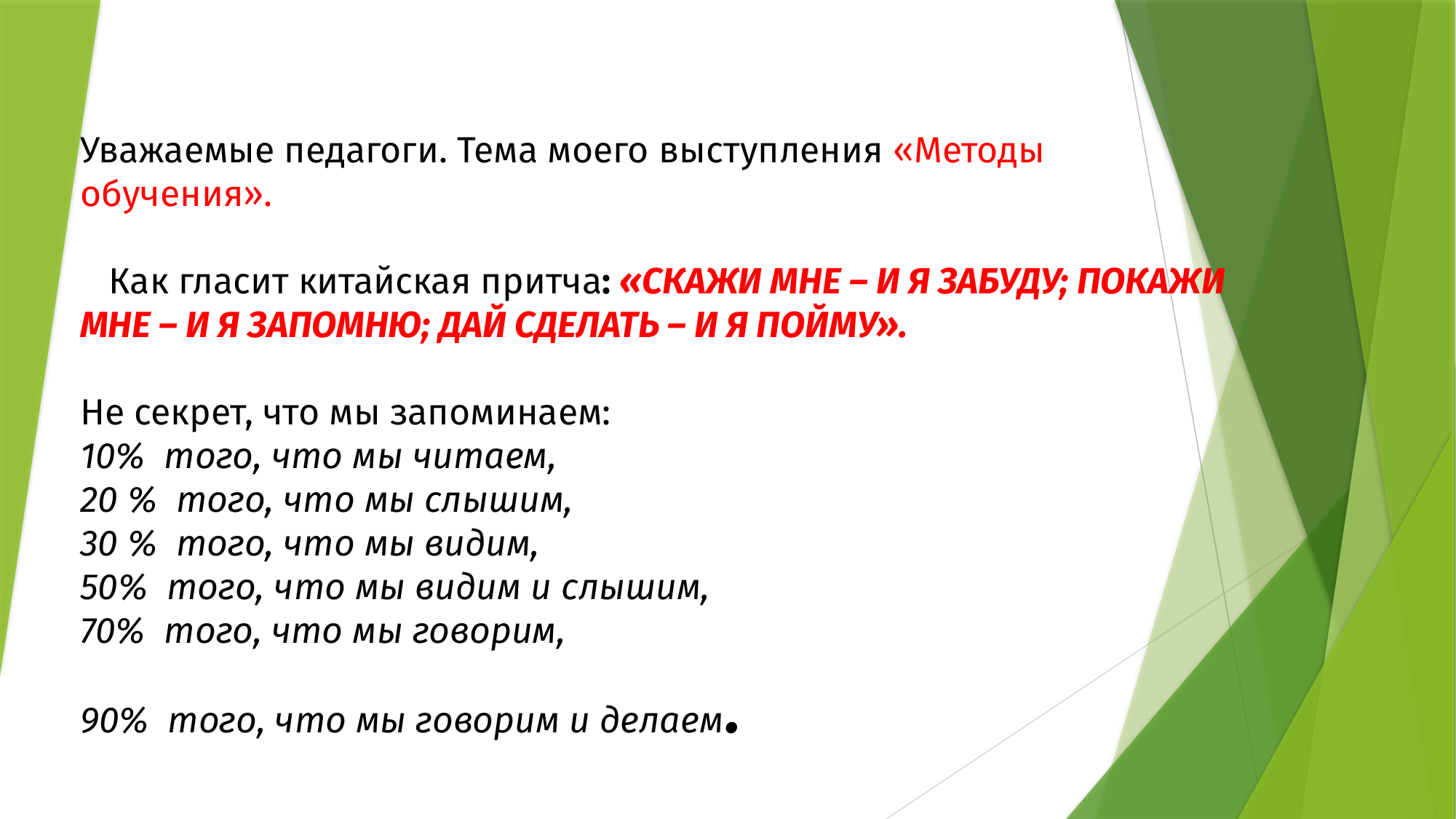

# Уважаемые педагоги. Тема моего выступления «Методы обучения». Как гласит китайская притча: «СКАЖИ МНЕ – И Я ЗАБУДУ; ПОКАЖИ МНЕ – И Я ЗАПОМНЮ; ДАЙ СДЕЛАТЬ – И Я ПОЙМУ».   Не секрет, что мы запоминаем: 10%  того, что мы читаем, 20 %  того, что мы слышим, 30 %  того, что мы видим, 50%  того, что мы видим и слышим, 70%  того, что мы говорим, 90%  того, что мы говорим и делаем.